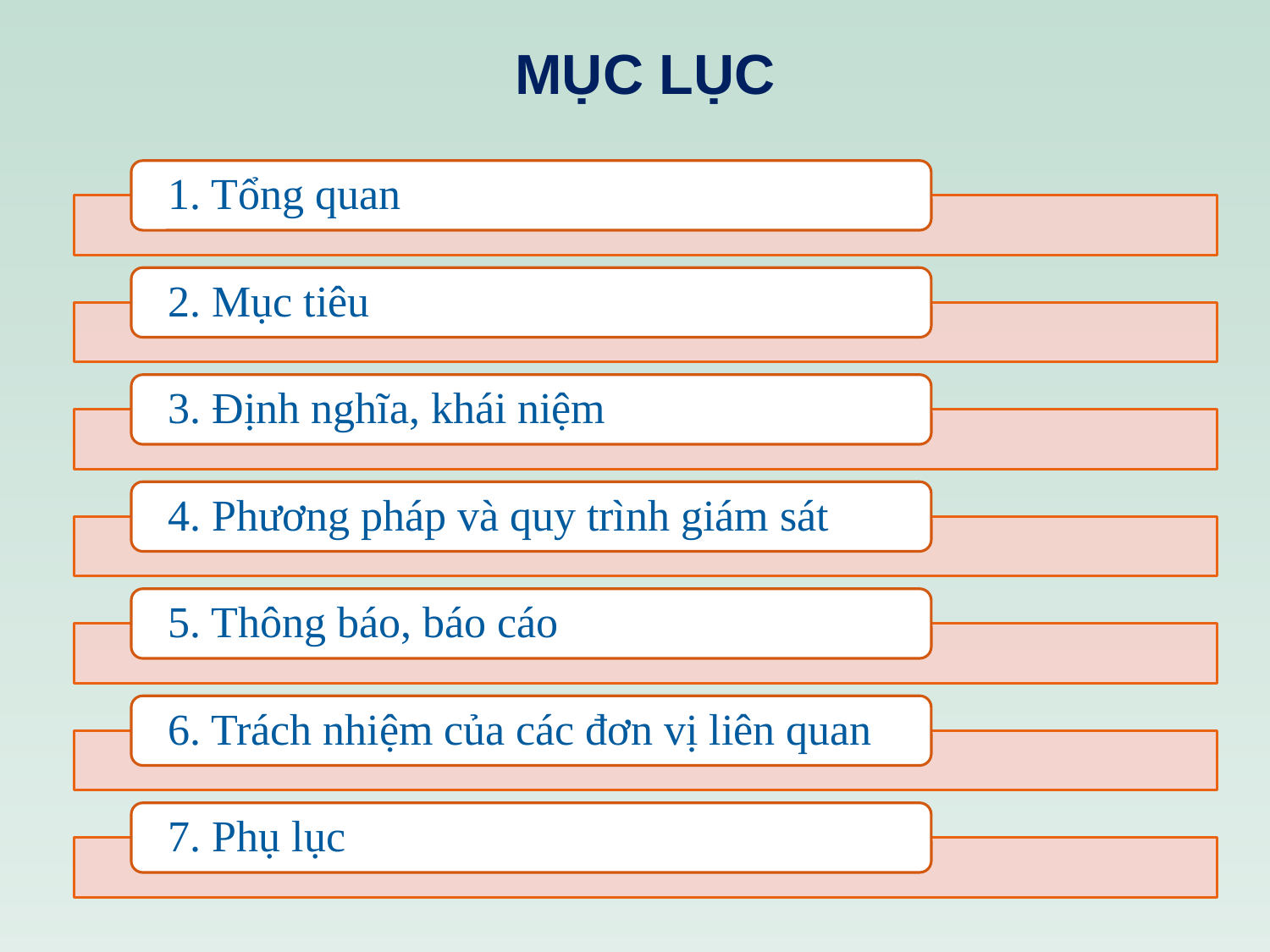

# MỤC LỤC
1. Tổng quan
2. Mục tiêu
3. Định nghĩa, khái niệm
4. Phương pháp và quy trình giám sát
5. Thông báo, báo cáo
6. Trách nhiệm của các đơn vị liên quan
7. Phụ lục